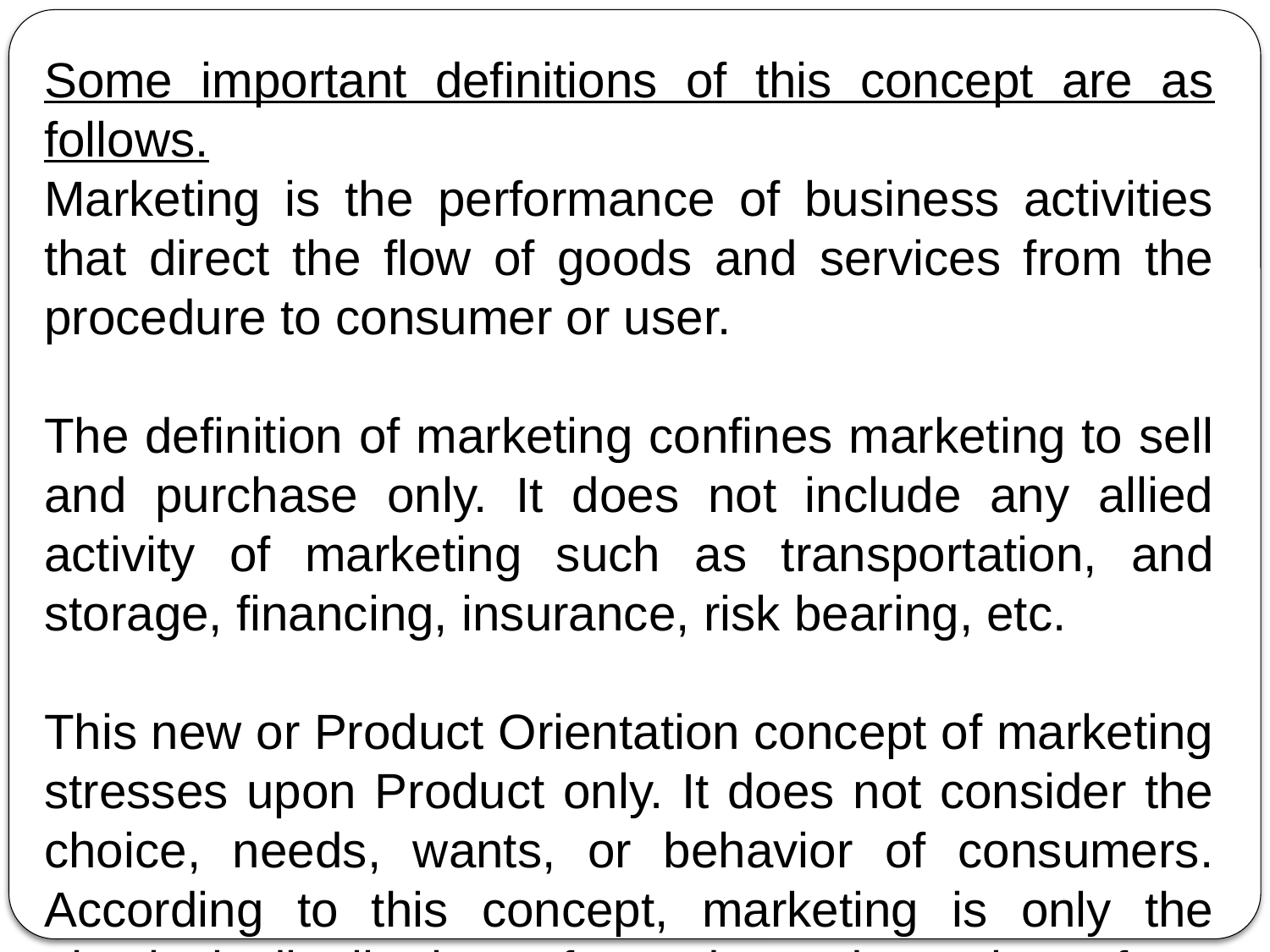

Some important definitions of this concept are as follows.
Marketing is the performance of business activities that direct the flow of goods and services from the procedure to consumer or user.

The definition of marketing confines marketing to sell and purchase only. It does not include any allied activity of marketing such as transportation, and storage, financing, insurance, risk bearing, etc.

This new or Product Orientation concept of marketing stresses upon Product only. It does not consider the choice, needs, wants, or behavior of consumers. According to this concept, marketing is only the physical distribution of goods and services from producer to consumer.